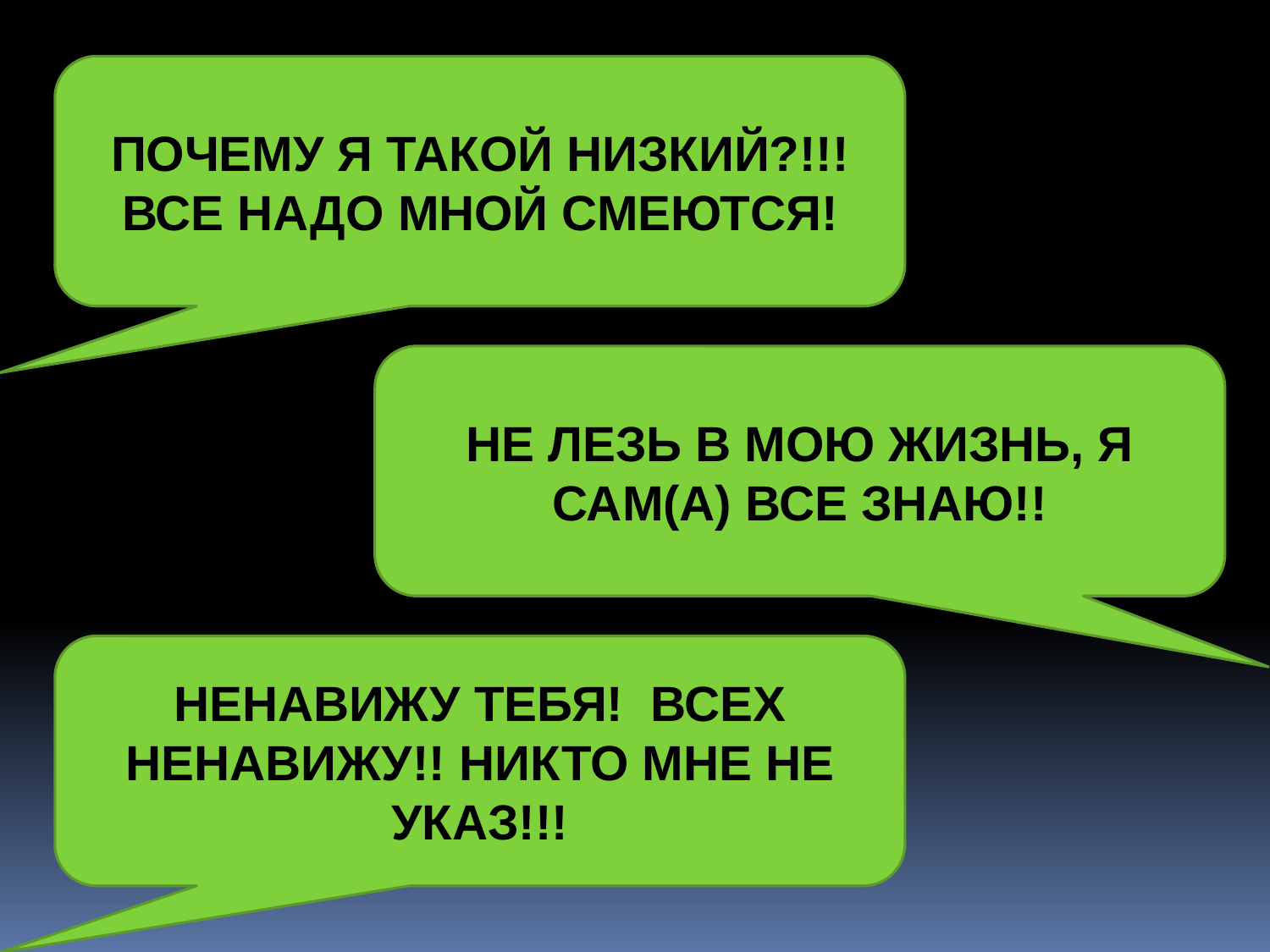

ПОЧЕМУ Я ТАКОЙ НИЗКИЙ?!!! ВСЕ НАДО МНОЙ СМЕЮТСЯ!
НЕ ЛЕЗЬ В МОЮ ЖИЗНЬ, Я САМ(А) ВСЕ ЗНАЮ!!
НЕНАВИЖУ ТЕБЯ!  ВСЕХ НЕНАВИЖУ!! НИКТО МНЕ НЕ УКАЗ!!!